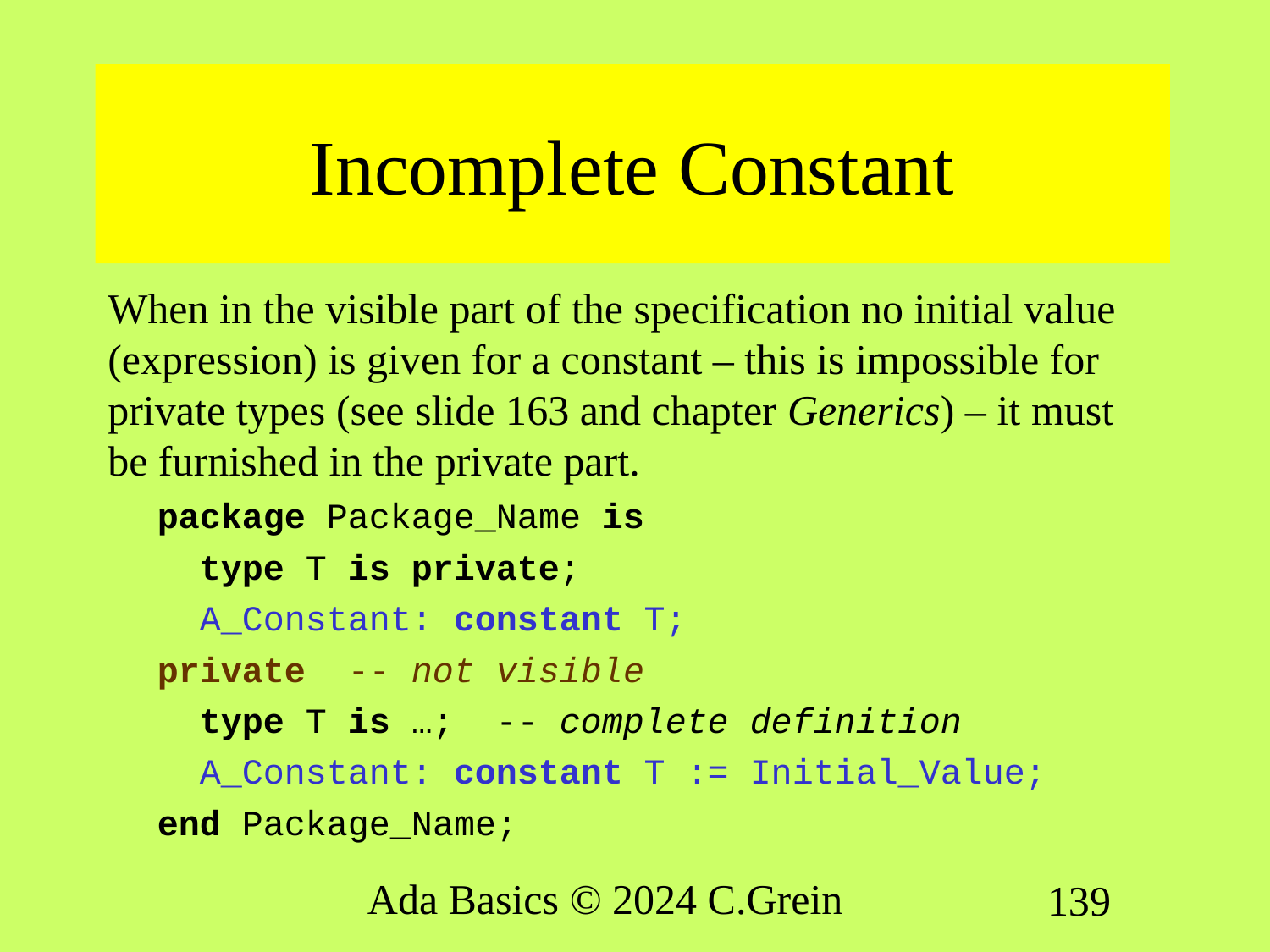

# Incomplete Constant
When in the visible part of the specification no initial value (expression) is given for a constant – this is impossible for private types (see slide 163 and chapter Generics) – it must be furnished in the private part.
package Package_Name is
  type T is private;
  A_Constant: constant T;
private  -- not visible
  type T is …;  -- complete definition
  A_Constant: constant T := Initial_Value;
end Package_Name;

Ada Basics © 2024 C.Grein
139